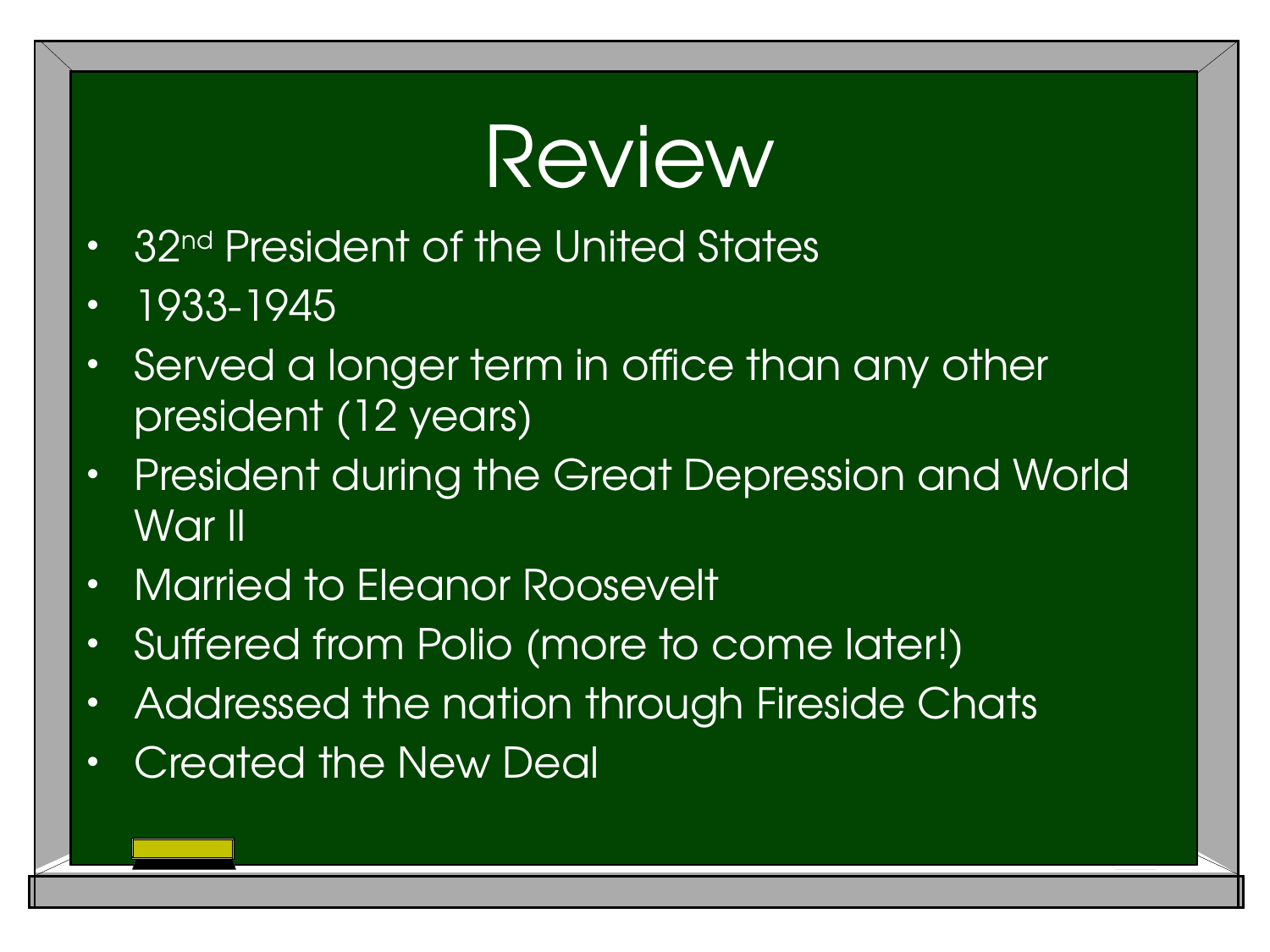

# Review
32nd President of the United States
1933-1945
Served a longer term in office than any other president (12 years)
President during the Great Depression and World War II
Married to Eleanor Roosevelt
Suffered from Polio (more to come later!)
Addressed the nation through Fireside Chats
Created the New Deal